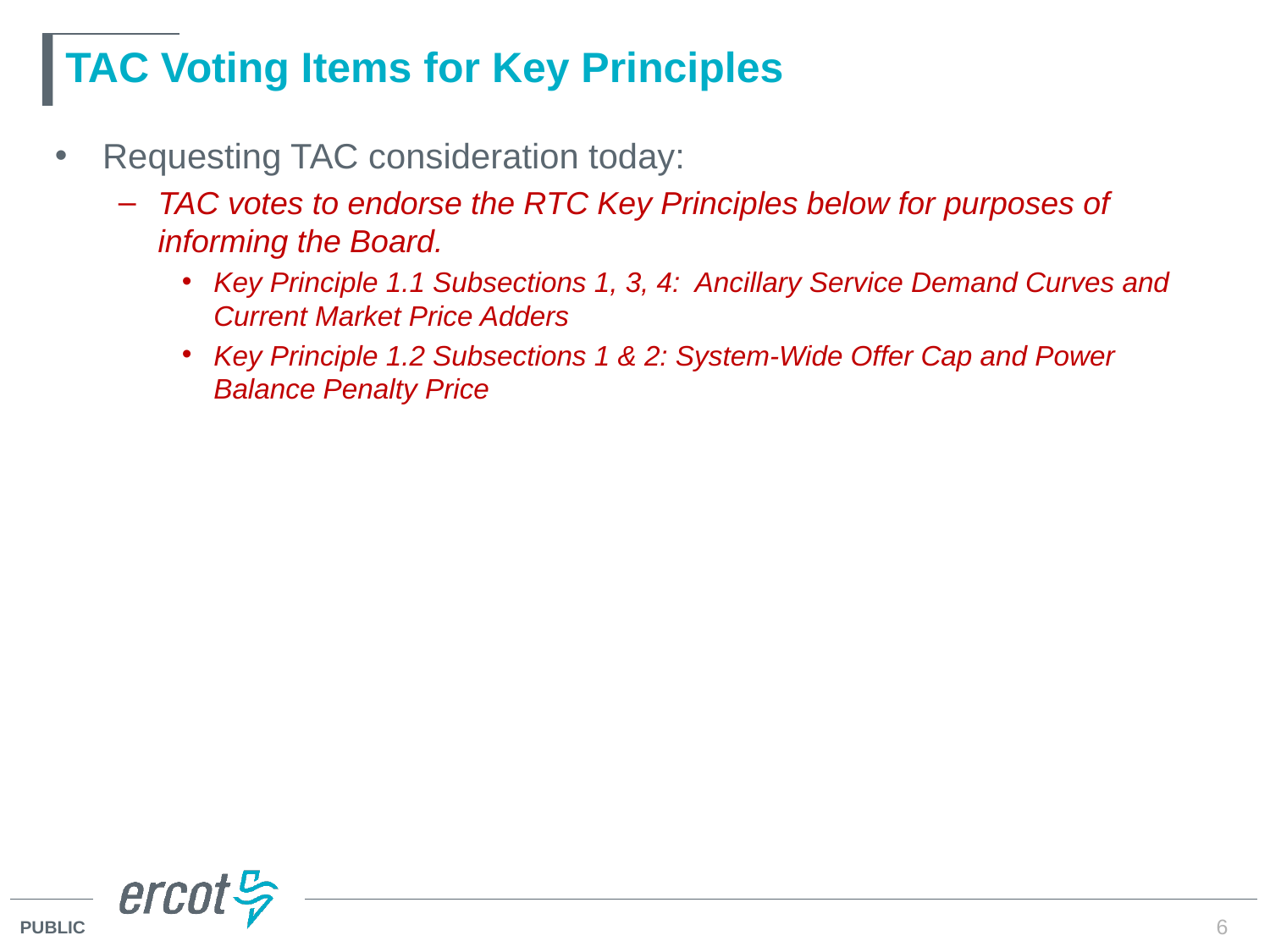

# TAC Voting Items for Key Principles
Requesting TAC consideration today:
TAC votes to endorse the RTC Key Principles below for purposes of informing the Board.
Key Principle 1.1 Subsections 1, 3, 4:  Ancillary Service Demand Curves and Current Market Price Adders
Key Principle 1.2 Subsections 1 & 2: System-Wide Offer Cap and Power Balance Penalty Price

6